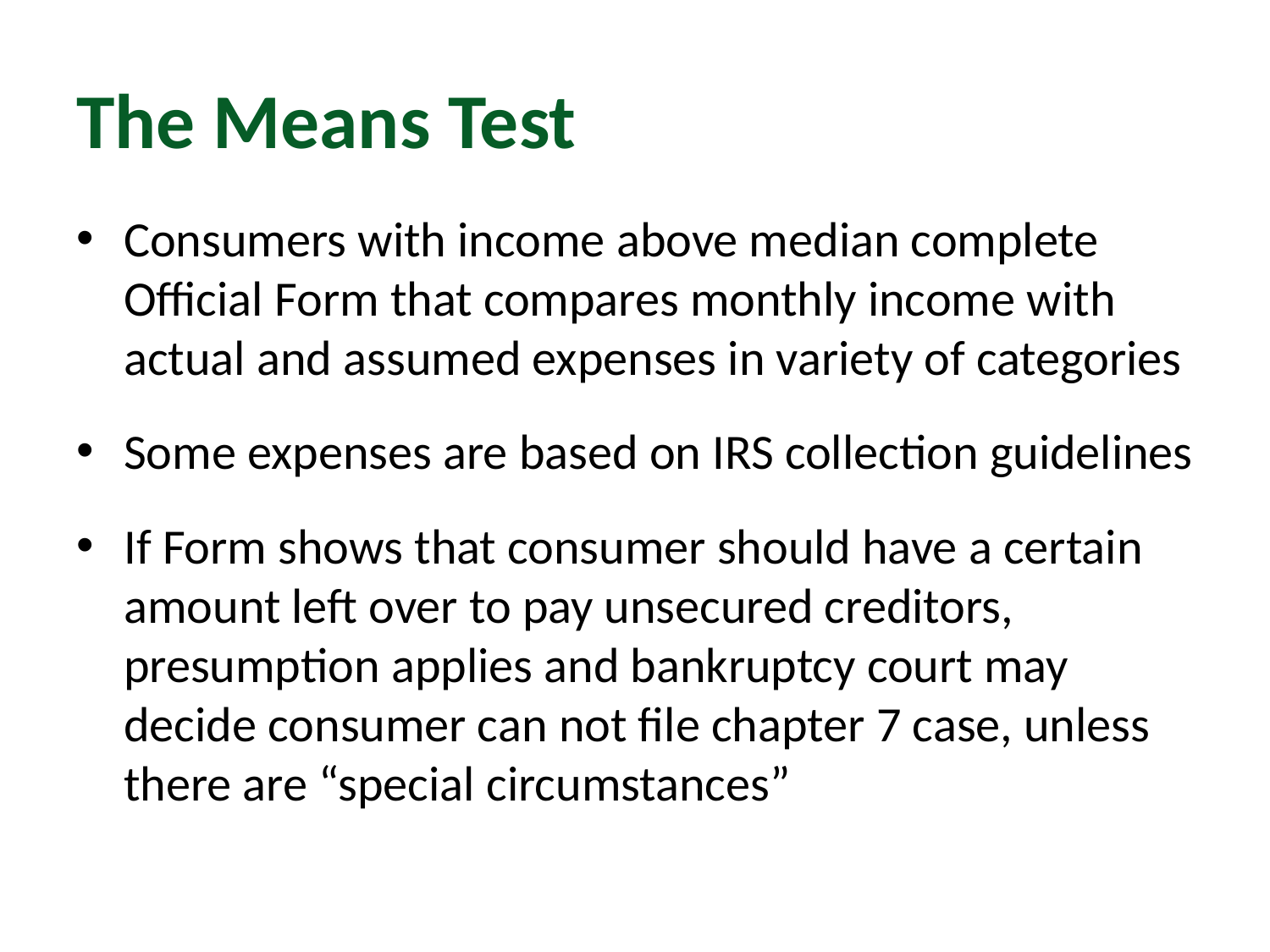

# The Means Test
Consumers with income above median complete Official Form that compares monthly income with actual and assumed expenses in variety of categories
Some expenses are based on IRS collection guidelines
If Form shows that consumer should have a certain amount left over to pay unsecured creditors, presumption applies and bankruptcy court may decide consumer can not file chapter 7 case, unless there are “special circumstances”